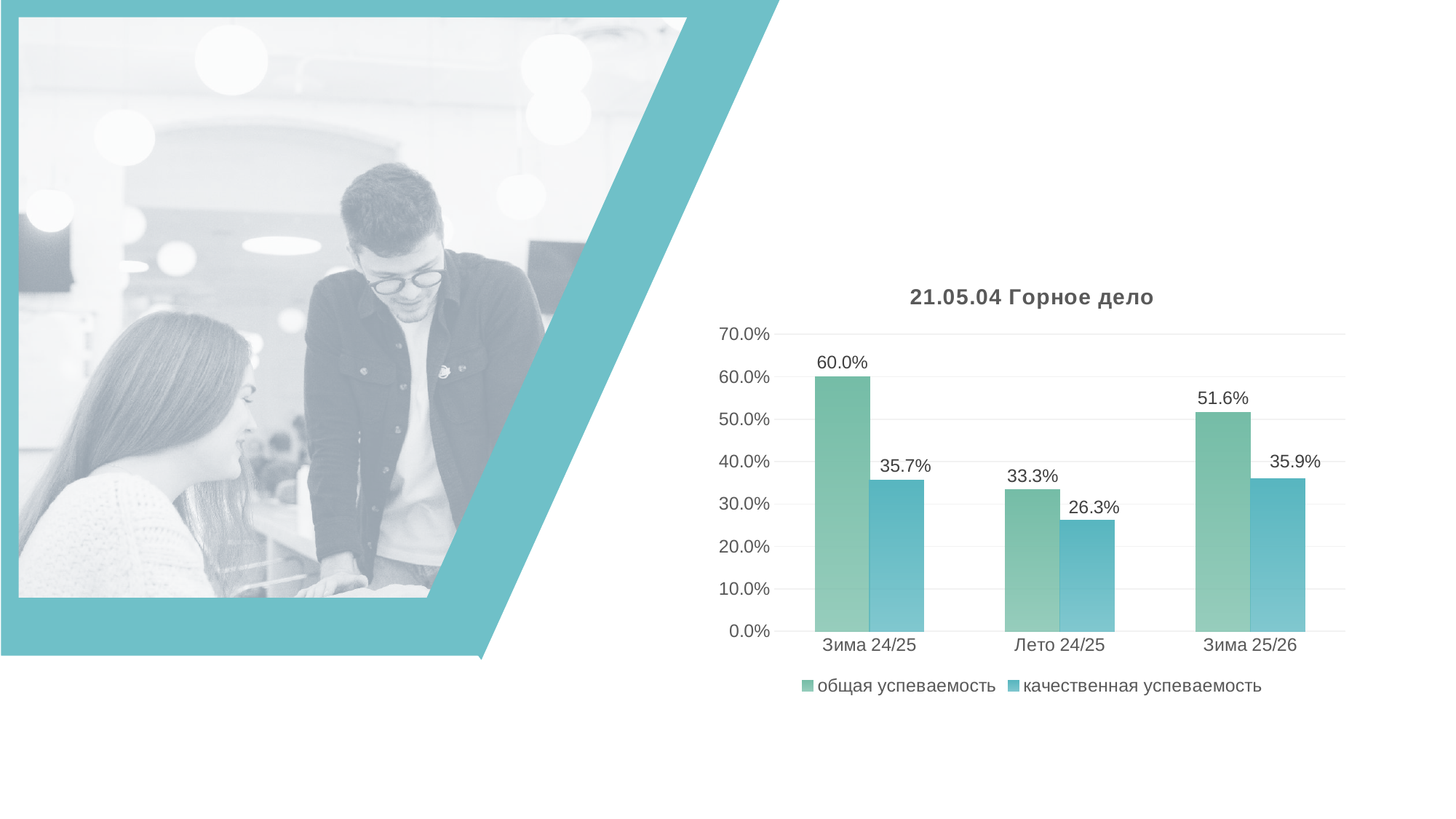

Ф

### Chart: 21.05.04 Горное дело

| Category | общая успеваемость | качественная успеваемость |
|---|---|---|
| Зима 24/25 | 0.6 | 0.357 |
| Лето 24/25 | 0.3333333333333333 | 0.26262626262626265 |
| Зима 25/26 | 0.5163 | 0.3592 |